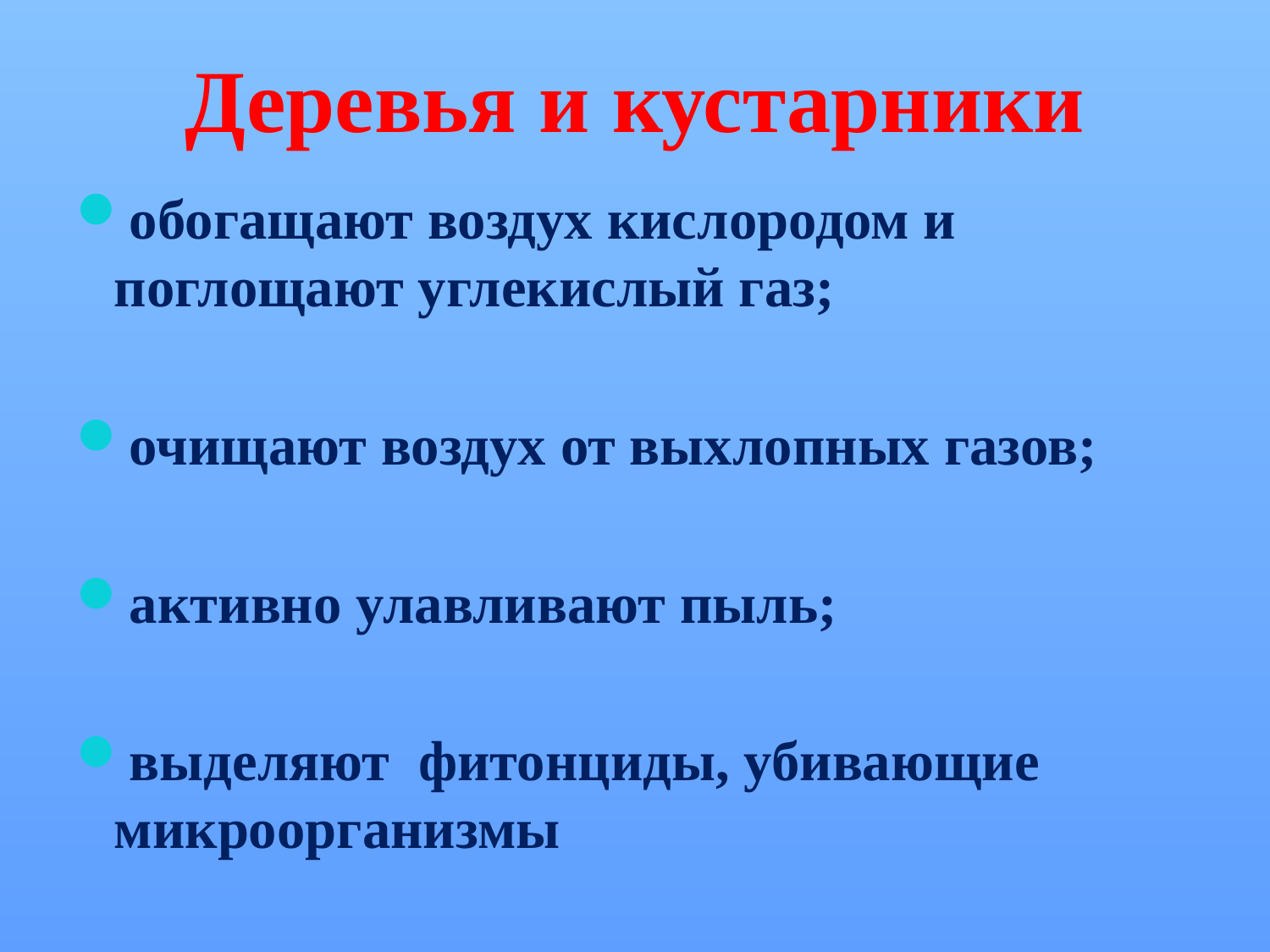

# Деревья и кустарники
обогащают воздух кислородом и поглощают углекислый газ;

очищают воздух от выхлопных газов;

активно улавливают пыль;

выделяют  фитонциды, убивающие микроорганизмы